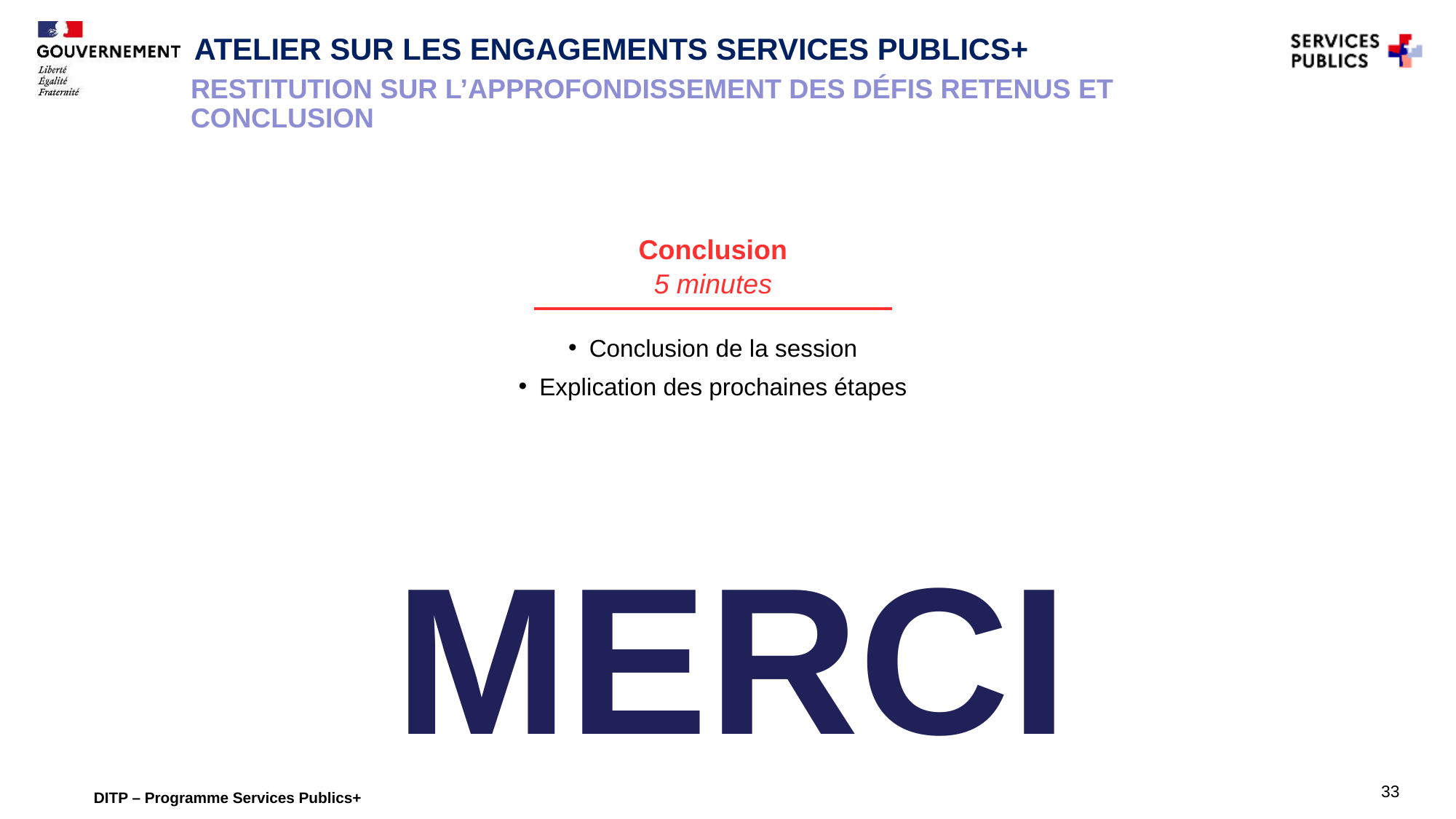

Atelier sur les engagements Services publics+
RESTITUTION SUR L’APPROFONDISSEMENT DES DÉFIS RETENUS ET CONCLUSION
Conclusion
5 minutes
Conclusion de la session
Explication des prochaines étapes
MERCI
33
DITP – Programme Services Publics+